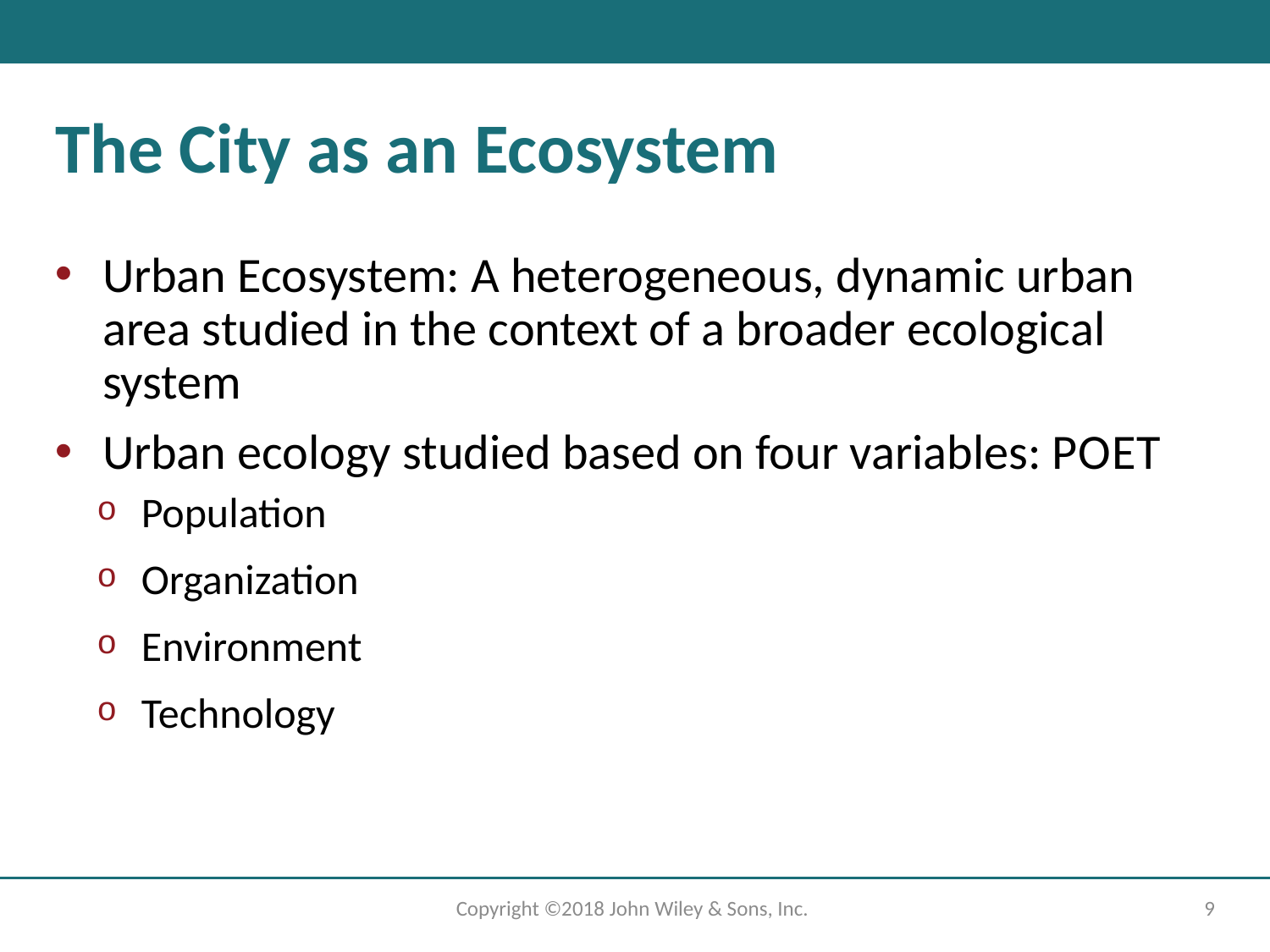

# The City as an Ecosystem
Urban Ecosystem: A heterogeneous, dynamic urban area studied in the context of a broader ecological system
Urban ecology studied based on four variables: P O E T
Population
Organization
Environment
Technology
Copyright ©2018 John Wiley & Sons, Inc.
9